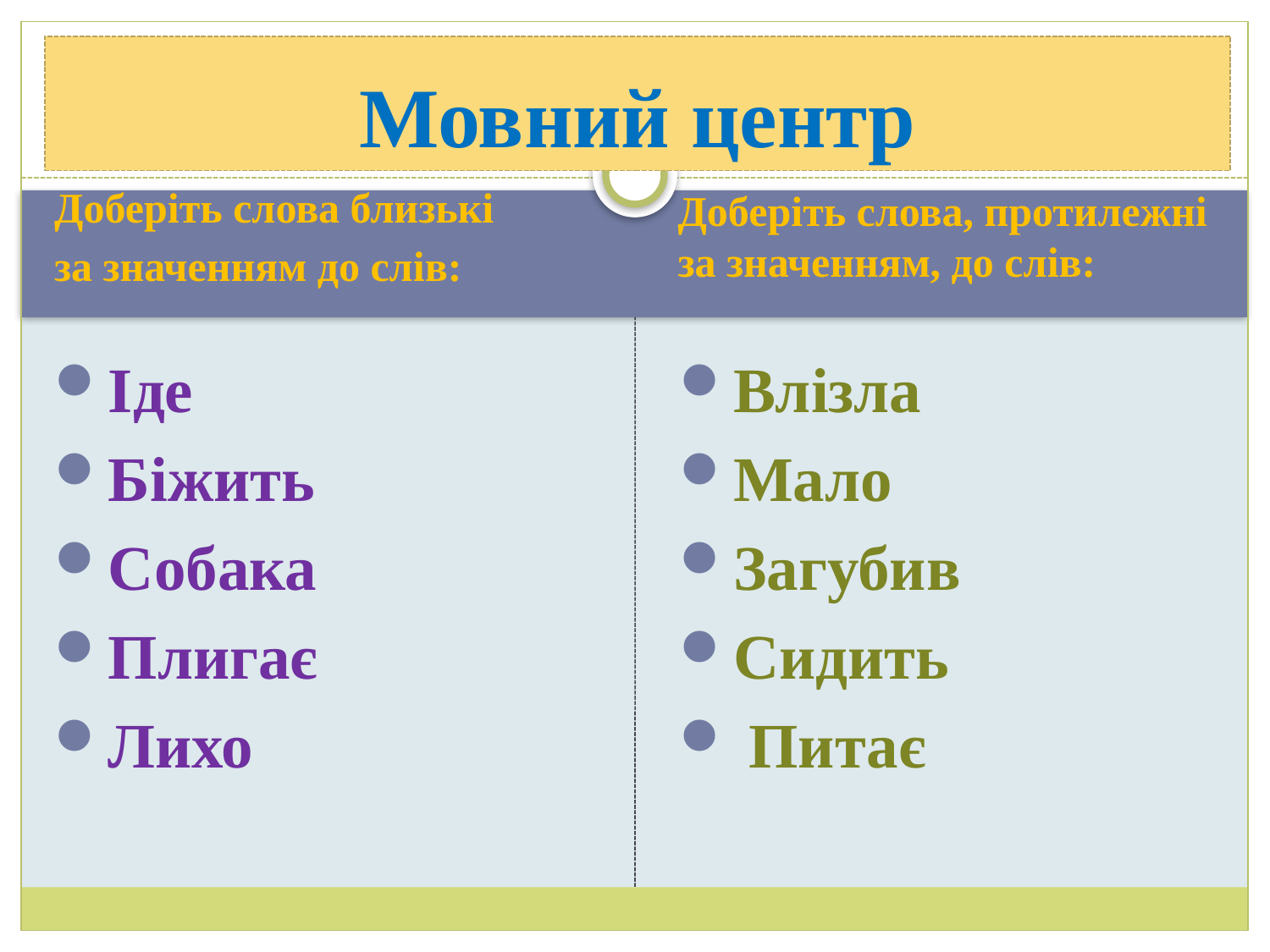

# Мовний центр
Доберіть слова близькі
за значенням до слів:

Доберіть слова, протилежні за значенням, до слів:

Іде
Біжить
Собака
Плигає
Лихо
Влізла
Мало
Загубив
Сидить
 Питає